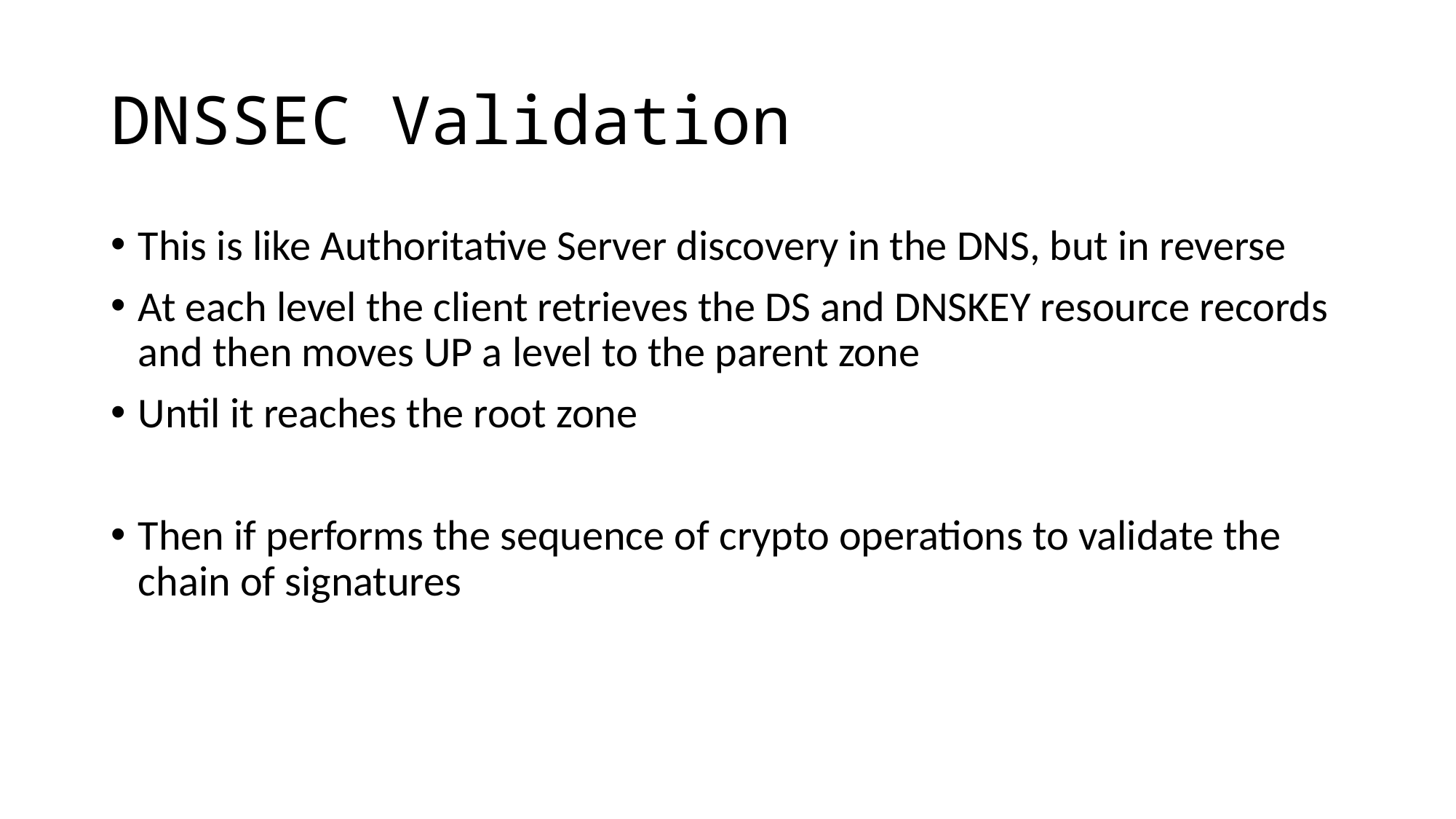

# DNSSEC Validation
This is like Authoritative Server discovery in the DNS, but in reverse
At each level the client retrieves the DS and DNSKEY resource records and then moves UP a level to the parent zone
Until it reaches the root zone

Then if performs the sequence of crypto operations to validate the chain of signatures